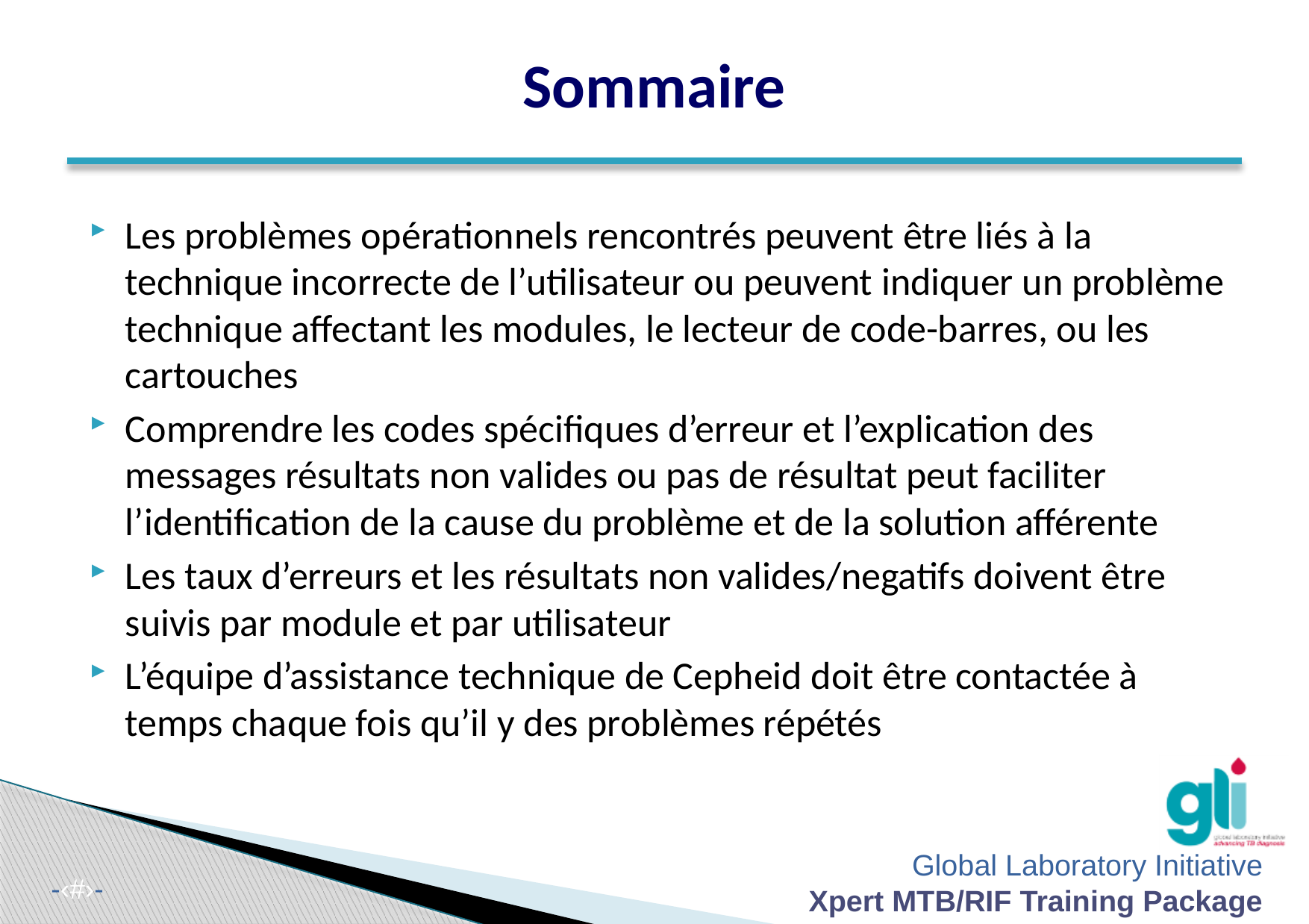

Sommaire

Les problèmes opérationnels rencontrés peuvent être liés à la technique incorrecte de l’utilisateur ou peuvent indiquer un problème technique affectant les modules, le lecteur de code-barres, ou les cartouches
Comprendre les codes spécifiques d’erreur et l’explication des messages résultats non valides ou pas de résultat peut faciliter l’identification de la cause du problème et de la solution afférente
Les taux d’erreurs et les résultats non valides/negatifs doivent être suivis par module et par utilisateur
L’équipe d’assistance technique de Cepheid doit être contactée à temps chaque fois qu’il y des problèmes répétés